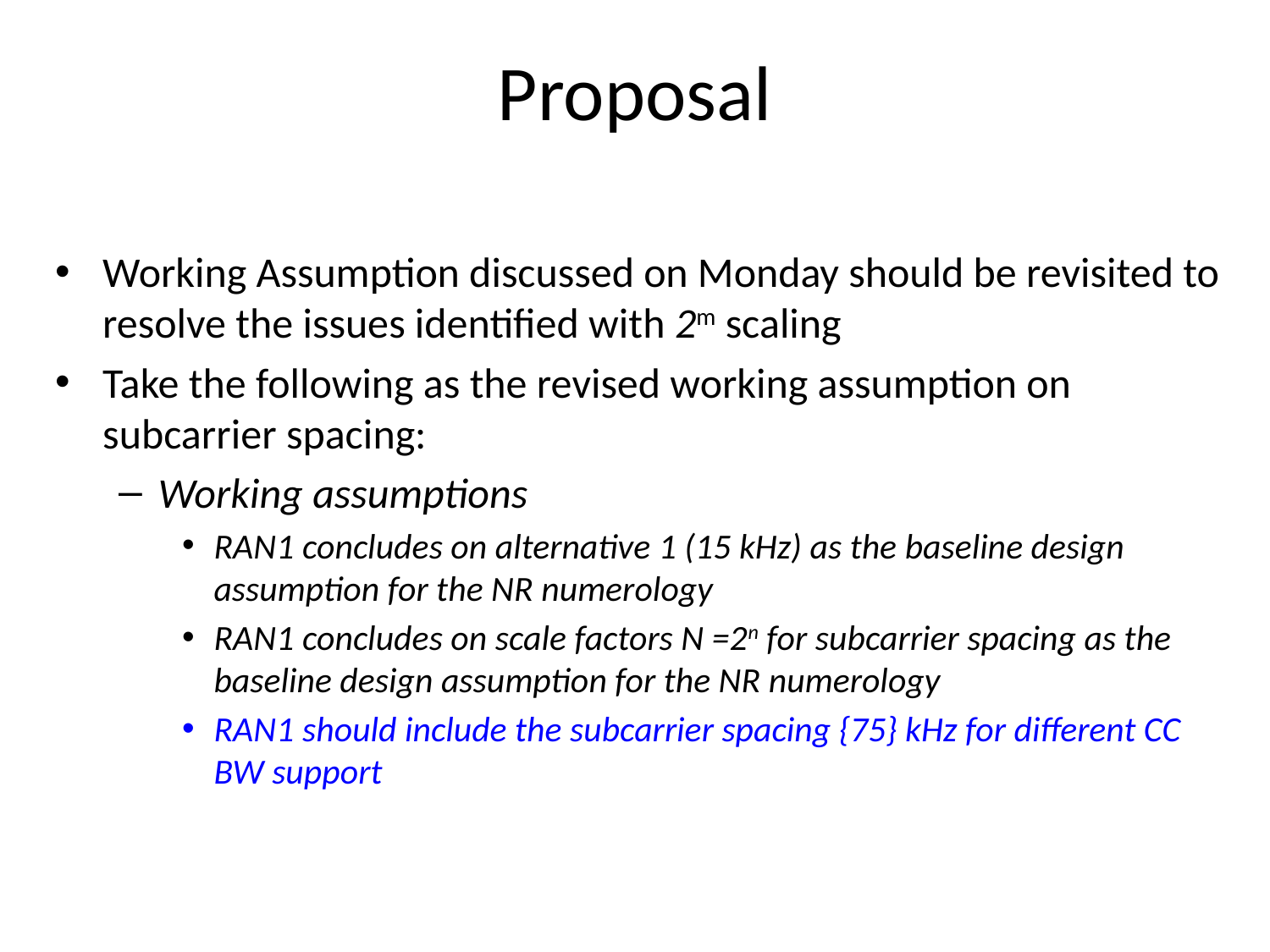

# Proposal

Working Assumption discussed on Monday should be revisited to resolve the issues identified with 2m scaling
Take the following as the revised working assumption on subcarrier spacing:
Working assumptions
RAN1 concludes on alternative 1 (15 kHz) as the baseline design assumption for the NR numerology
RAN1 concludes on scale factors N =2n for subcarrier spacing as the baseline design assumption for the NR numerology
RAN1 should include the subcarrier spacing {75} kHz for different CC BW support